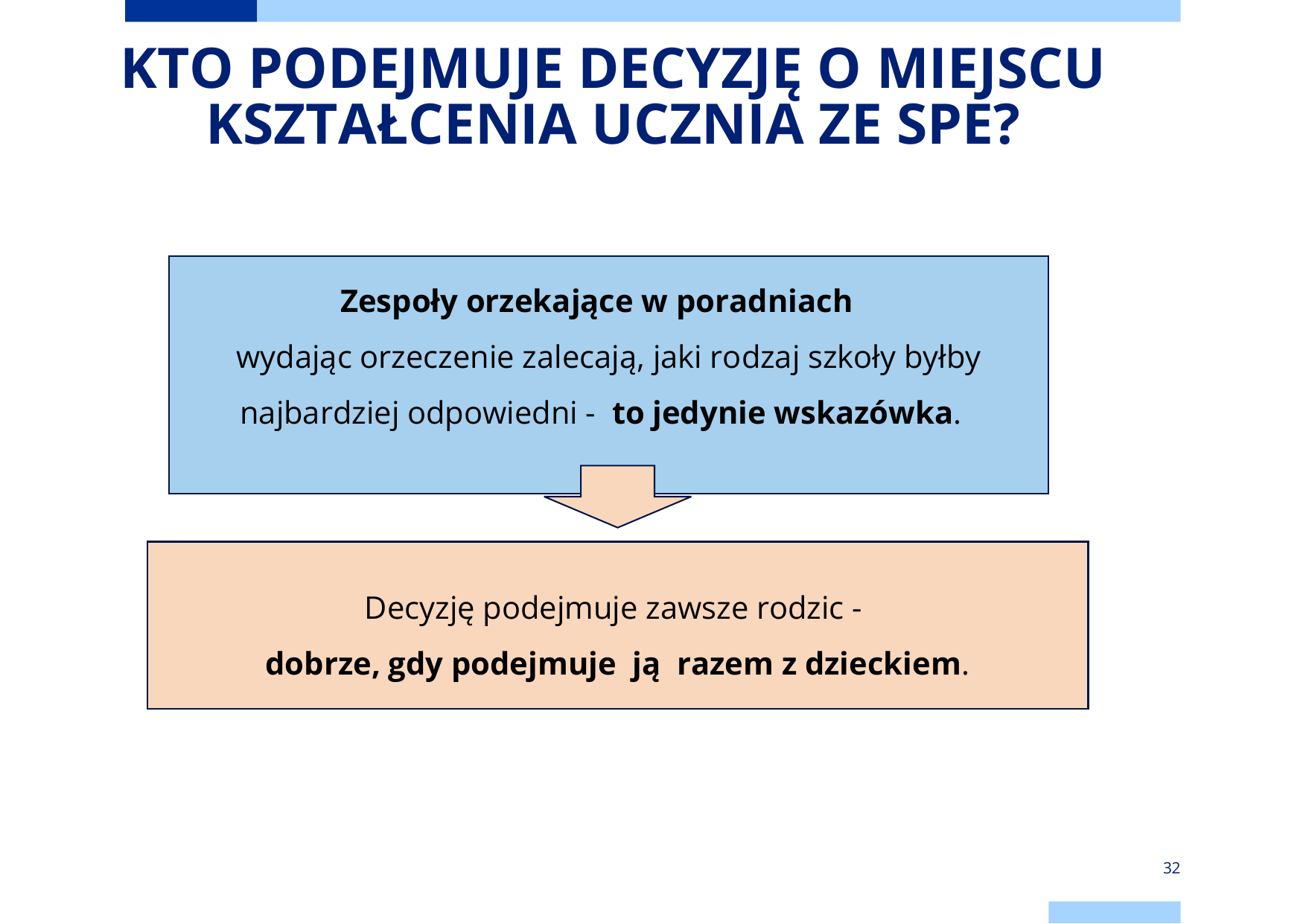

# KTO PODEJMUJE DECYZJĘ O MIEJSCU KSZTAŁCENIA UCZNIA ZE SPE?

Zespoły orzekające w poradniach
wydając orzeczenie zalecają, jaki rodzaj szkoły byłby najbardziej odpowiedni -  to jedynie wskazówka.

Decyzję podejmuje zawsze rodzic -
 dobrze, gdy podejmuje  ją  razem z dzieckiem.
32